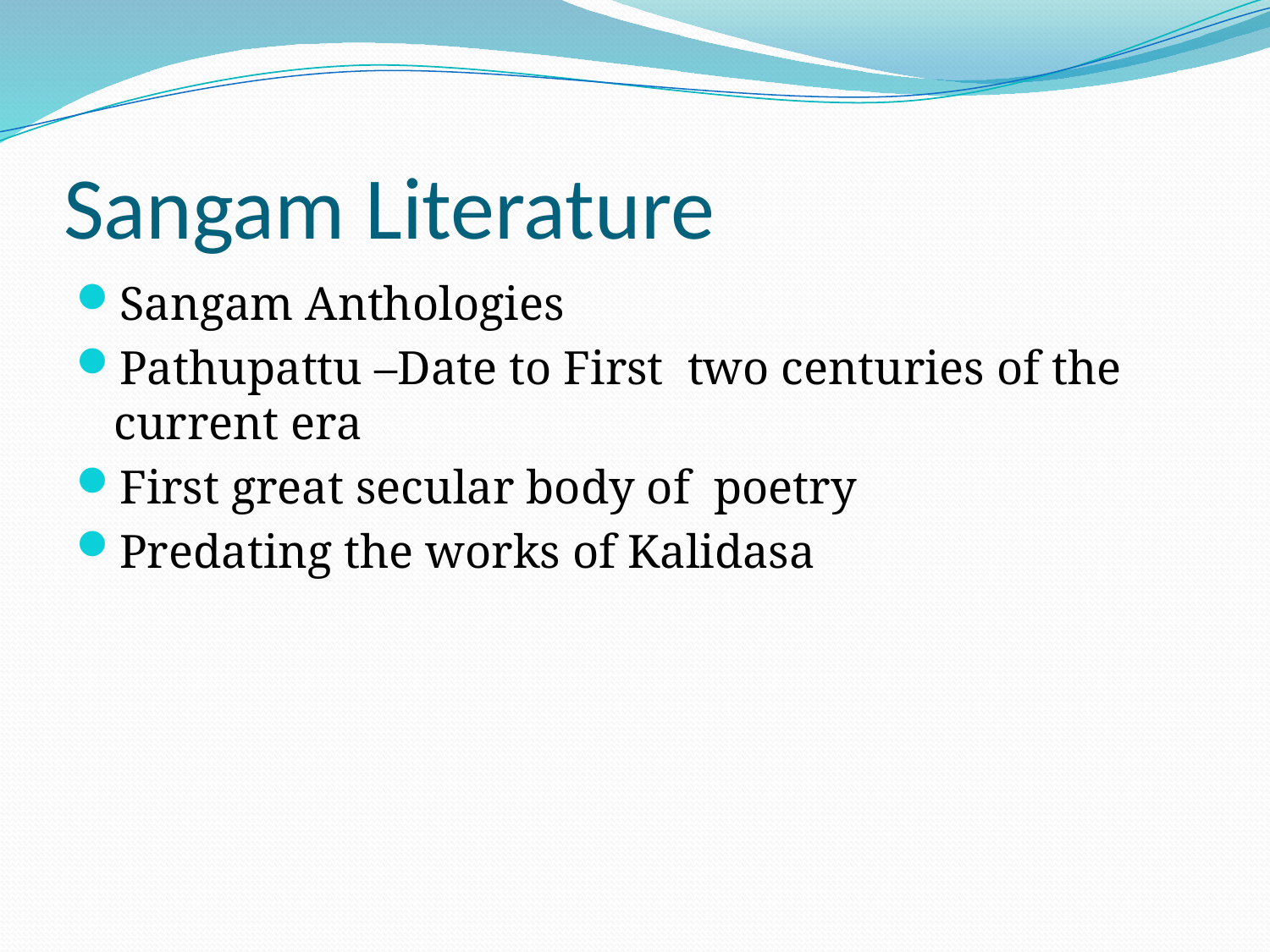

# Sangam Literature
Sangam Anthologies
Pathupattu –Date to First  two centuries of the current era
First great secular body of  poetry
Predating the works of Kalidasa